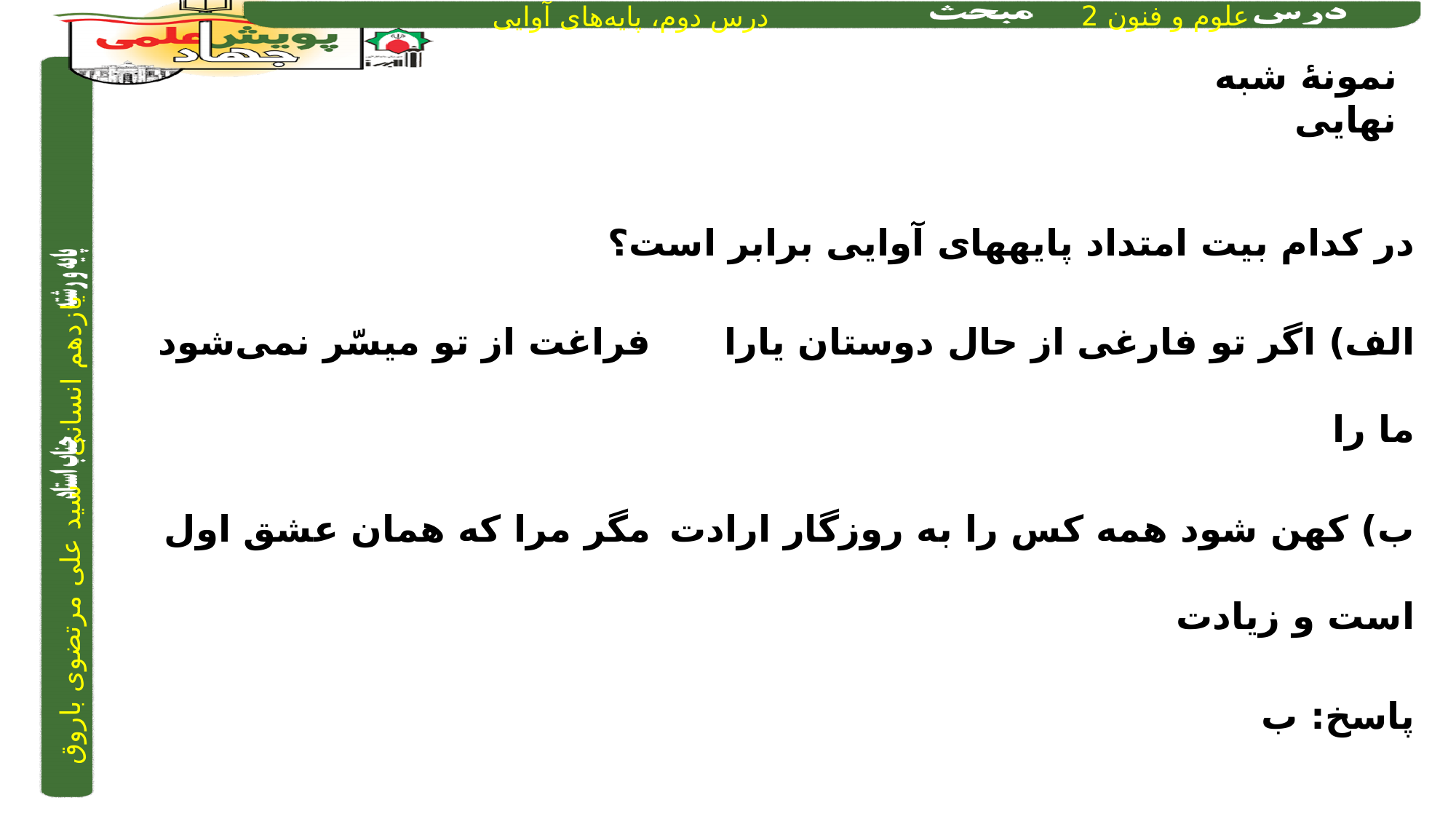

نمونۀ شبه نهایی
در کدام بیت امتداد پایه­های آوایی برابر است؟
	الف) اگر تو فارغی از حال دوستان یارا		فراغت از تو میسّر نمی‌شود ما را
	ب) کهن شود همه کس را به روزگار ارادت		مگر مرا که همان عشق اول است و زیادت
پاسخ: ب